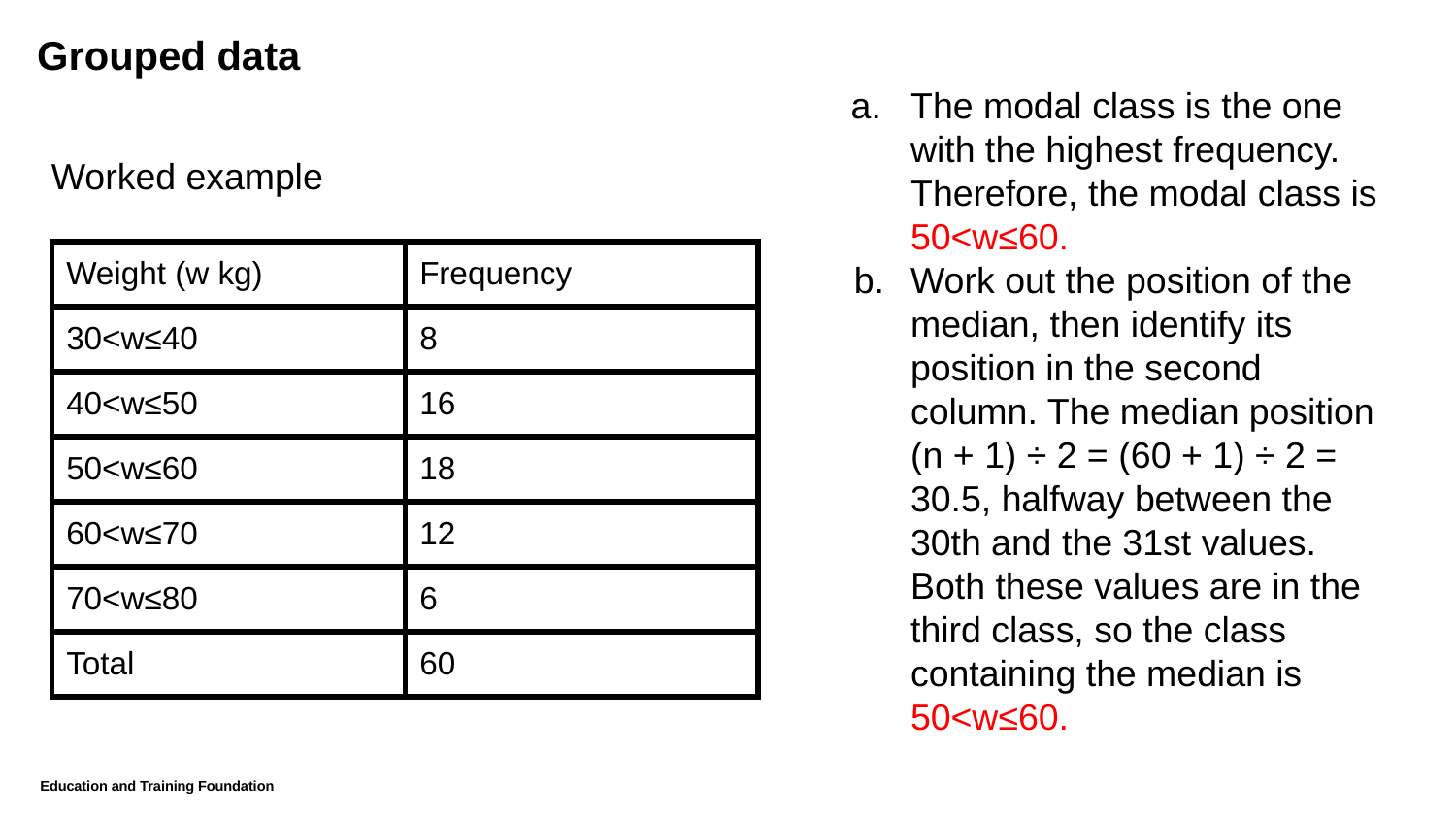

# Grouped data
The modal class is the one with the highest frequency. Therefore, the modal class is 50<w≤60.
Work out the position of the median, then identify its position in the second column. The median position (n + 1) ÷ 2 = (60 + 1) ÷ 2 = 30.5, halfway between the 30th and the 31st values. Both these values are in the third class, so the class containing the median is 50<w≤60.
Worked example
| Weight (w kg) | Frequency |
| --- | --- |
| 30<w≤40 | 8 |
| 40<w≤50 | 16 |
| 50<w≤60 | 18 |
| 60<w≤70 | 12 |
| 70<w≤80 | 6 |
| Total | 60 |
17
Education and Training Foundation